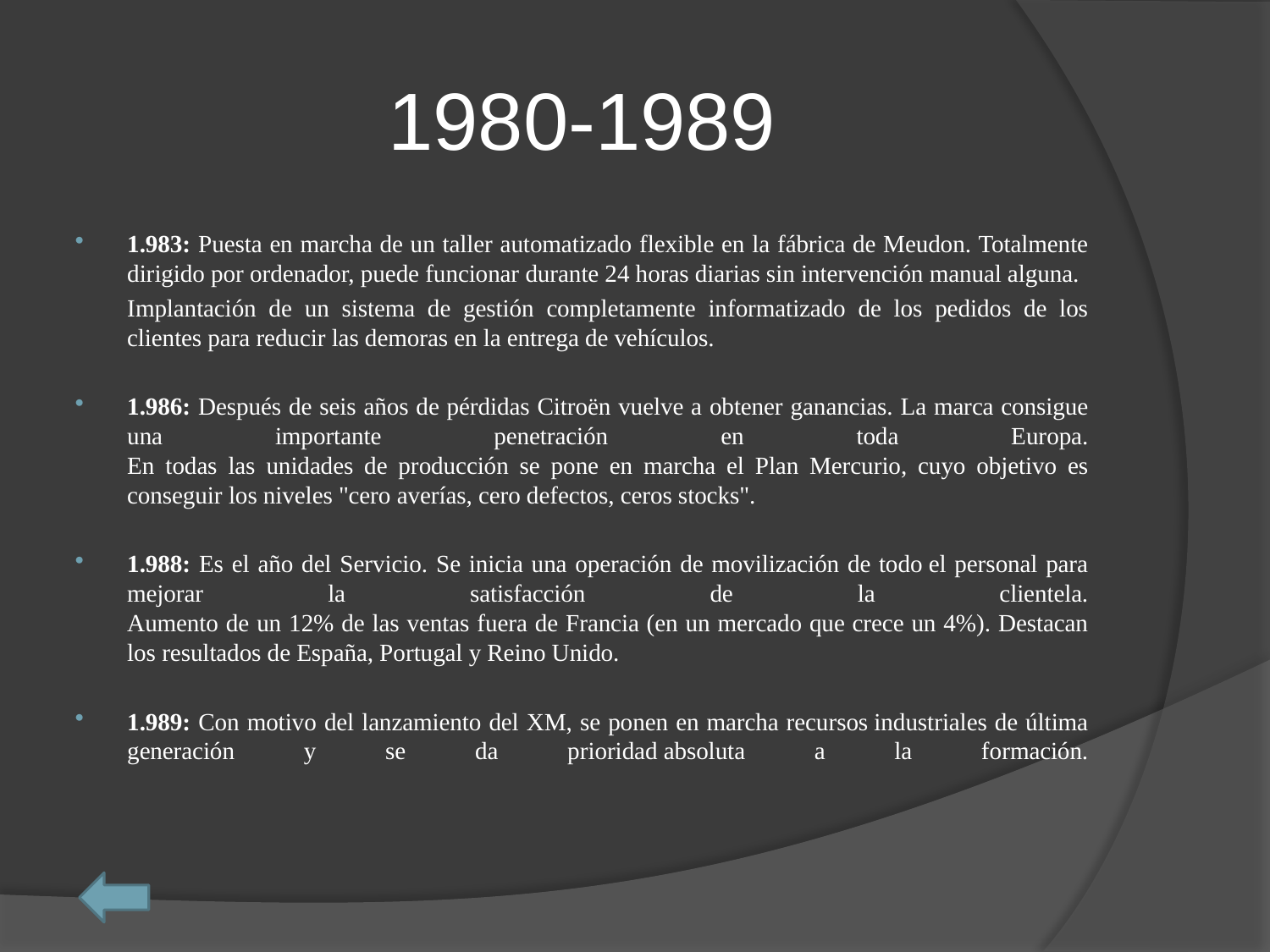

# 1980-1989
1.983: Puesta en marcha de un taller automatizado flexible en la fábrica de Meudon. Totalmente dirigido por ordenador, puede funcionar durante 24 horas diarias sin intervención manual alguna.
	Implantación de un sistema de gestión completamente informatizado de los pedidos de los clientes para reducir las demoras en la entrega de vehículos.

1.986: Después de seis años de pérdidas Citroën vuelve a obtener ganancias. La marca consigue una importante penetración en toda Europa.
En todas las unidades de producción se pone en marcha el Plan Mercurio, cuyo objetivo es conseguir los niveles "cero averías, cero defectos, ceros stocks".

1.988: Es el año del Servicio. Se inicia una operación de movilización de todo el personal para mejorar la satisfacción de la clientela.
Aumento de un 12% de las ventas fuera de Francia (en un mercado que crece un 4%). Destacan los resultados de España, Portugal y Reino Unido.

1.989: Con motivo del lanzamiento del XM, se ponen en marcha recursos industriales de última generación y se da prioridad absoluta a la formación.